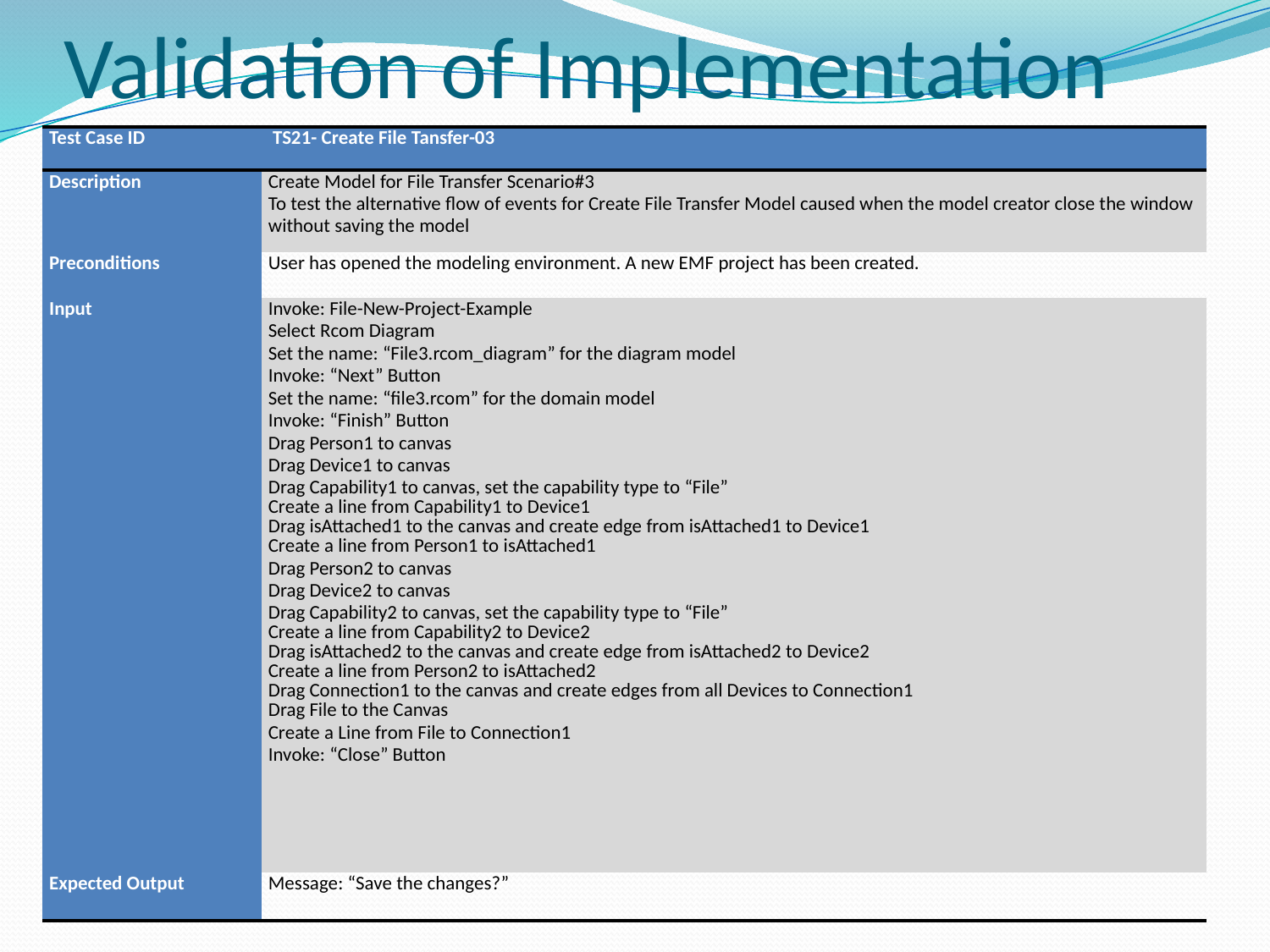

# Validation of Implementation
| Test Case ID | TS21- Create File Tansfer-03 |
| --- | --- |
| Description | Create Model for File Transfer Scenario#3 To test the alternative flow of events for Create File Transfer Model caused when the model creator close the window without saving the model |
| Preconditions | User has opened the modeling environment. A new EMF project has been created. |
| Input | Invoke: File-New-Project-Example Select Rcom Diagram Set the name: “File3.rcom\_diagram” for the diagram model Invoke: “Next” Button Set the name: “file3.rcom” for the domain model Invoke: “Finish” Button Drag Person1 to canvas Drag Device1 to canvas Drag Capability1 to canvas, set the capability type to “File” Create a line from Capability1 to Device1 Drag isAttached1 to the canvas and create edge from isAttached1 to Device1 Create a line from Person1 to isAttached1 Drag Person2 to canvas Drag Device2 to canvas Drag Capability2 to canvas, set the capability type to “File” Create a line from Capability2 to Device2 Drag isAttached2 to the canvas and create edge from isAttached2 to Device2 Create a line from Person2 to isAttached2 Drag Connection1 to the canvas and create edges from all Devices to Connection1 Drag File to the Canvas Create a Line from File to Connection1 Invoke: “Close” Button |
| Expected Output | Message: “Save the changes?” |